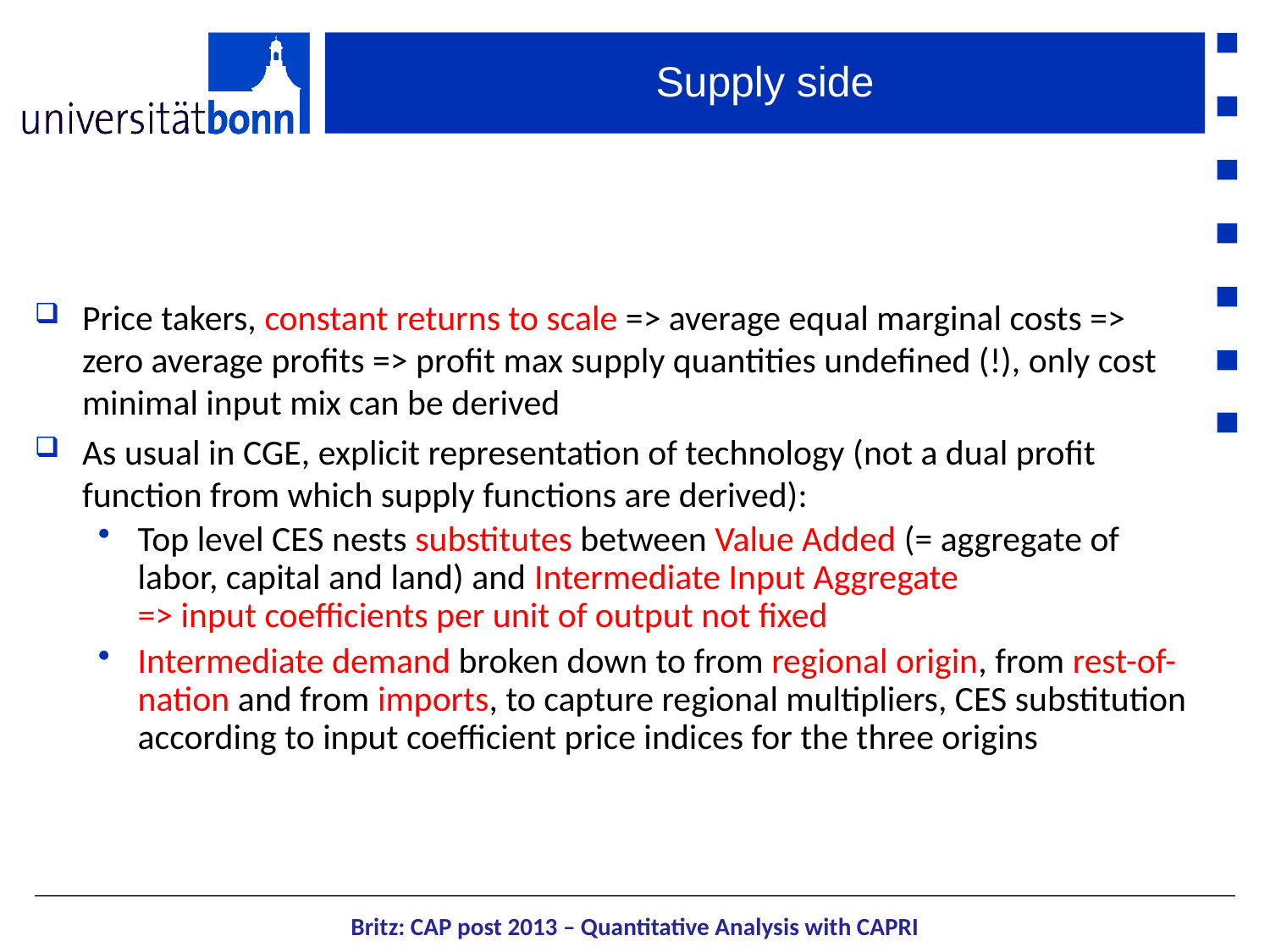

# Supply side
Price takers, constant returns to scale => average equal marginal costs => zero average profits => profit max supply quantities undefined (!), only cost minimal input mix can be derived
As usual in CGE, explicit representation of technology (not a dual profit function from which supply functions are derived):
Top level CES nests substitutes between Value Added (= aggregate of labor, capital and land) and Intermediate Input Aggregate
=> input coefficients per unit of output not fixed
Intermediate demand broken down to from regional origin, from rest-of-nation and from imports, to capture regional multipliers, CES substitution according to input coefficient price indices for the three origins
Britz: CAP post 2013 – Quantitative Analysis with CAPRI